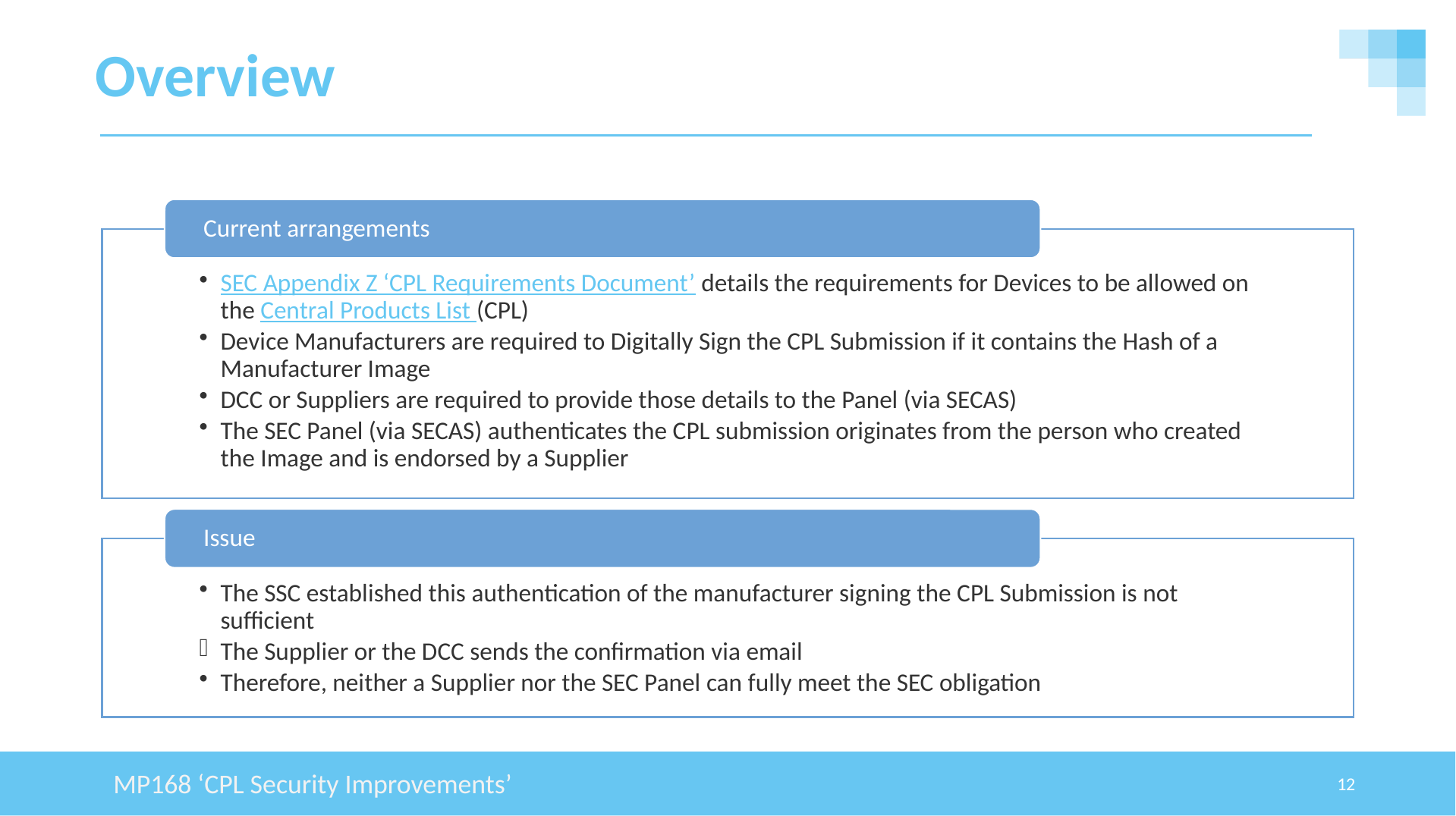

# Overview
SEC Appendix Z ‘CPL Requirements Document’ details the requirements for Devices to be allowed on the Central Products List (CPL)
Device Manufacturers are required to Digitally Sign the CPL Submission if it contains the Hash of a Manufacturer Image
DCC or Suppliers are required to provide those details to the Panel (via SECAS)
The SEC Panel (via SECAS) authenticates the CPL submission originates from the person who created the Image and is endorsed by a Supplier
Current arrangements
The SSC established this authentication of the manufacturer signing the CPL Submission is not sufficient
The Supplier or the DCC sends the confirmation via email
Therefore, neither a Supplier nor the SEC Panel can fully meet the SEC obligation
Issue
MP168 ‘CPL Security Improvements’
12